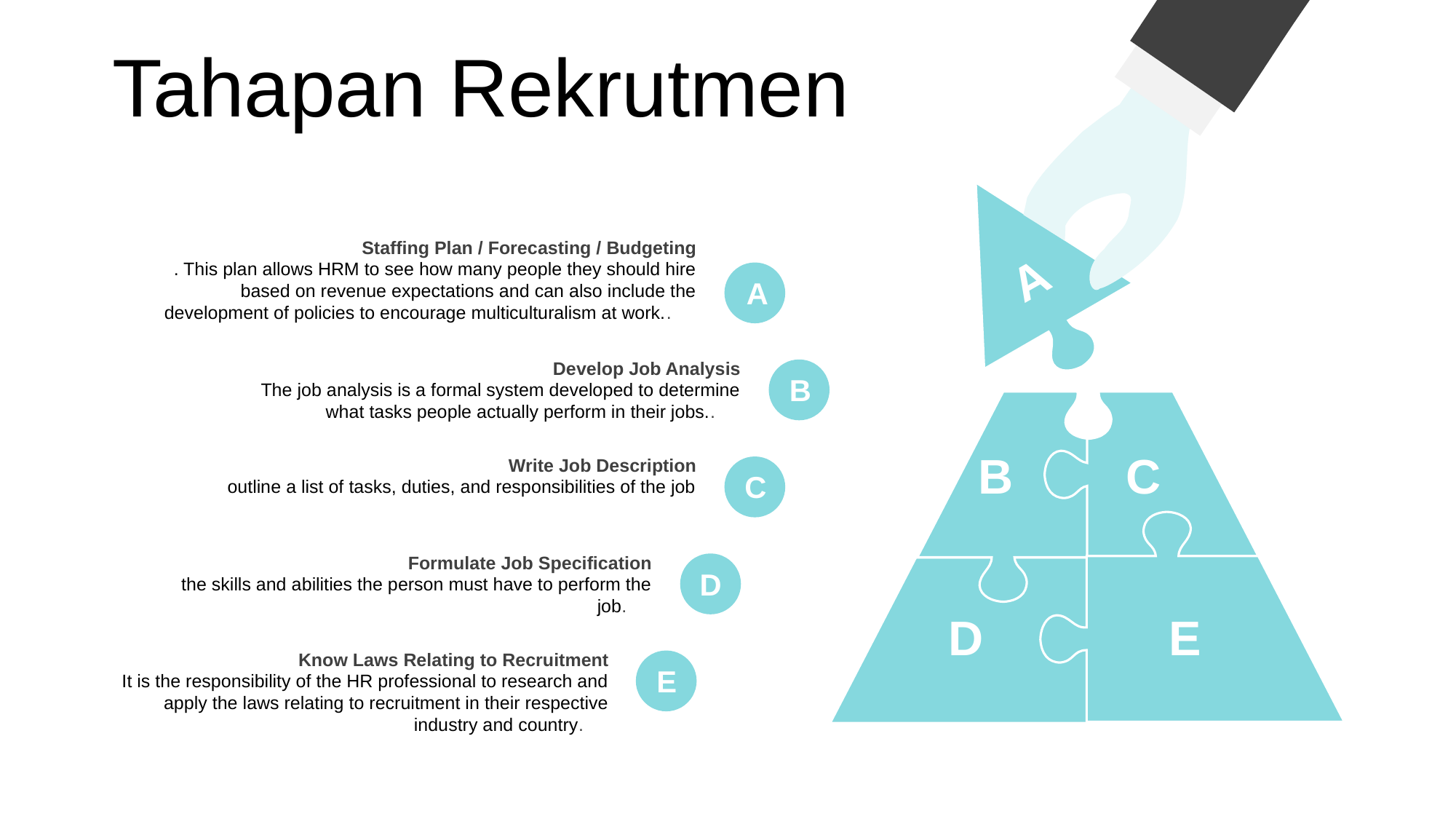

Tahapan Rekrutmen

A

B
C

D
E
Staffing Plan / Forecasting / Budgeting
. This plan allows HRM to see how many people they should hire based on revenue expectations and can also include the development of policies to encourage multiculturalism at work..

A
Develop Job Analysis
The job analysis is a formal system developed to determine what tasks people actually perform in their jobs..

B
Write Job Description
outline a list of tasks, duties, and responsibilities of the job

C
Formulate Job Specification
the skills and abilities the person must have to perform the job.

D
Know Laws Relating to Recruitment
It is the responsibility of the HR professional to research and apply the laws relating to recruitment in their respective industry and country.

E